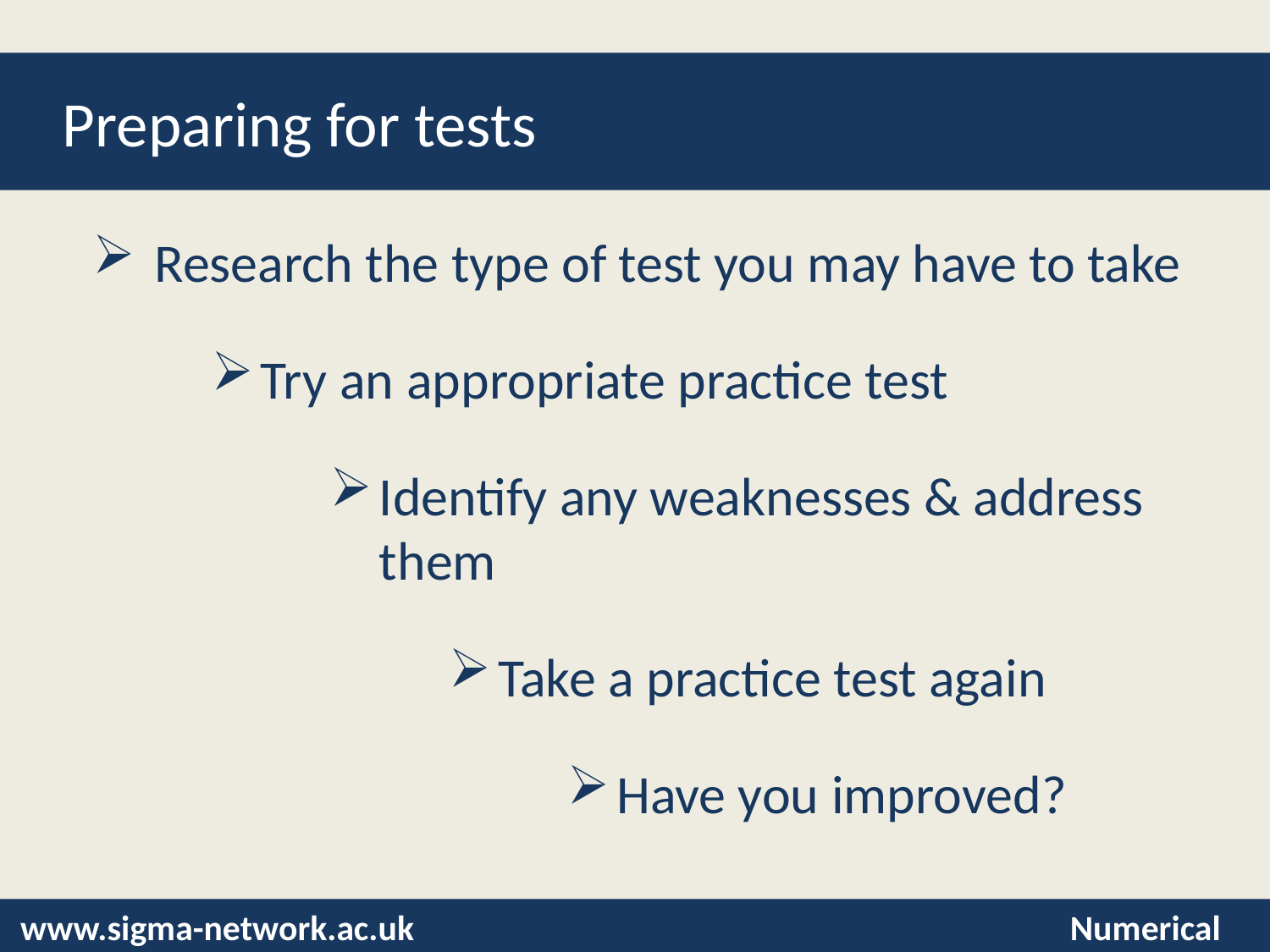

# Preparing for tests
 Research the type of test you may have to take
Try an appropriate practice test
Identify any weaknesses & address them
Take a practice test again
Have you improved?